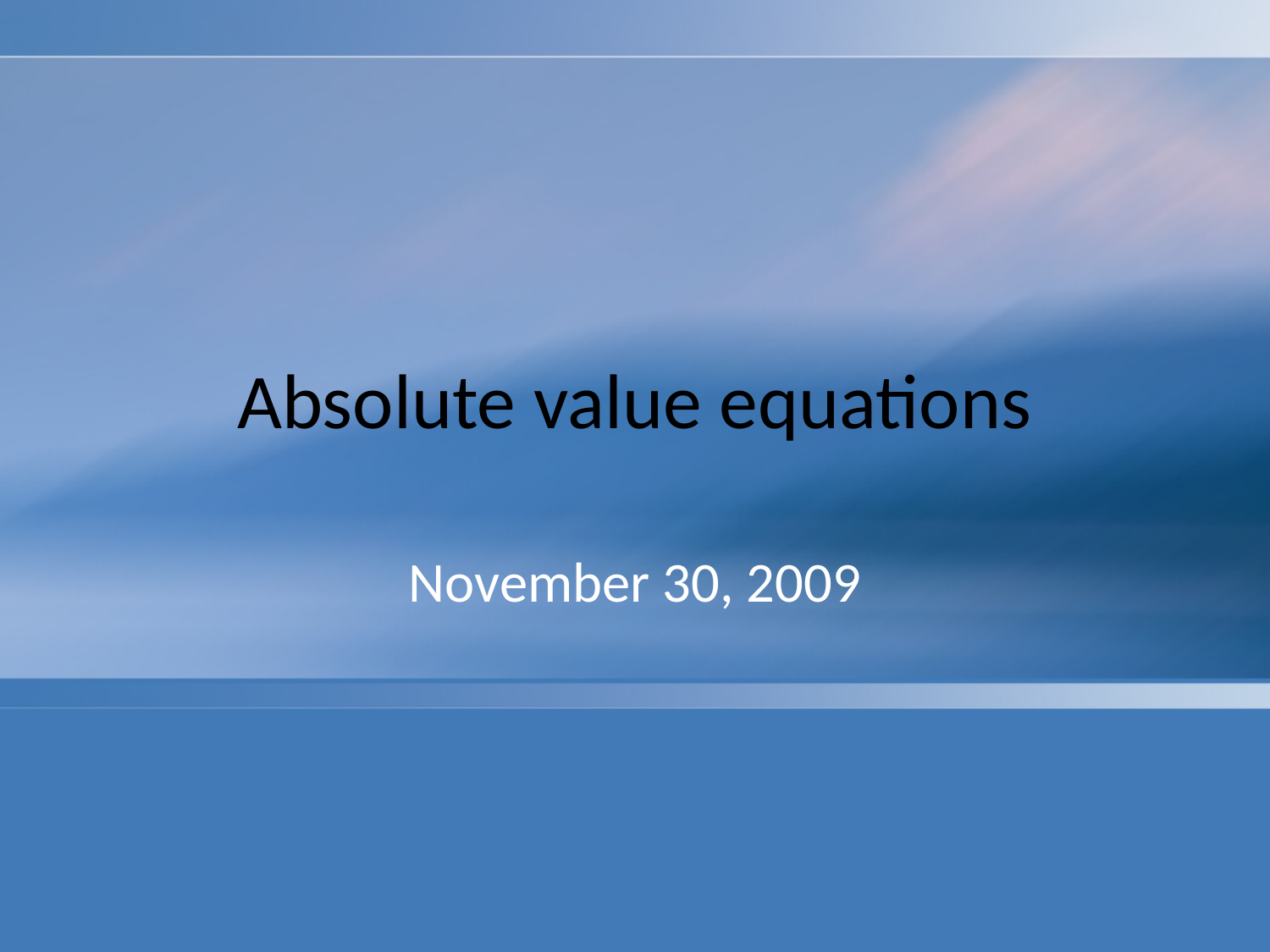

# Absolute value equations
November 30, 2009